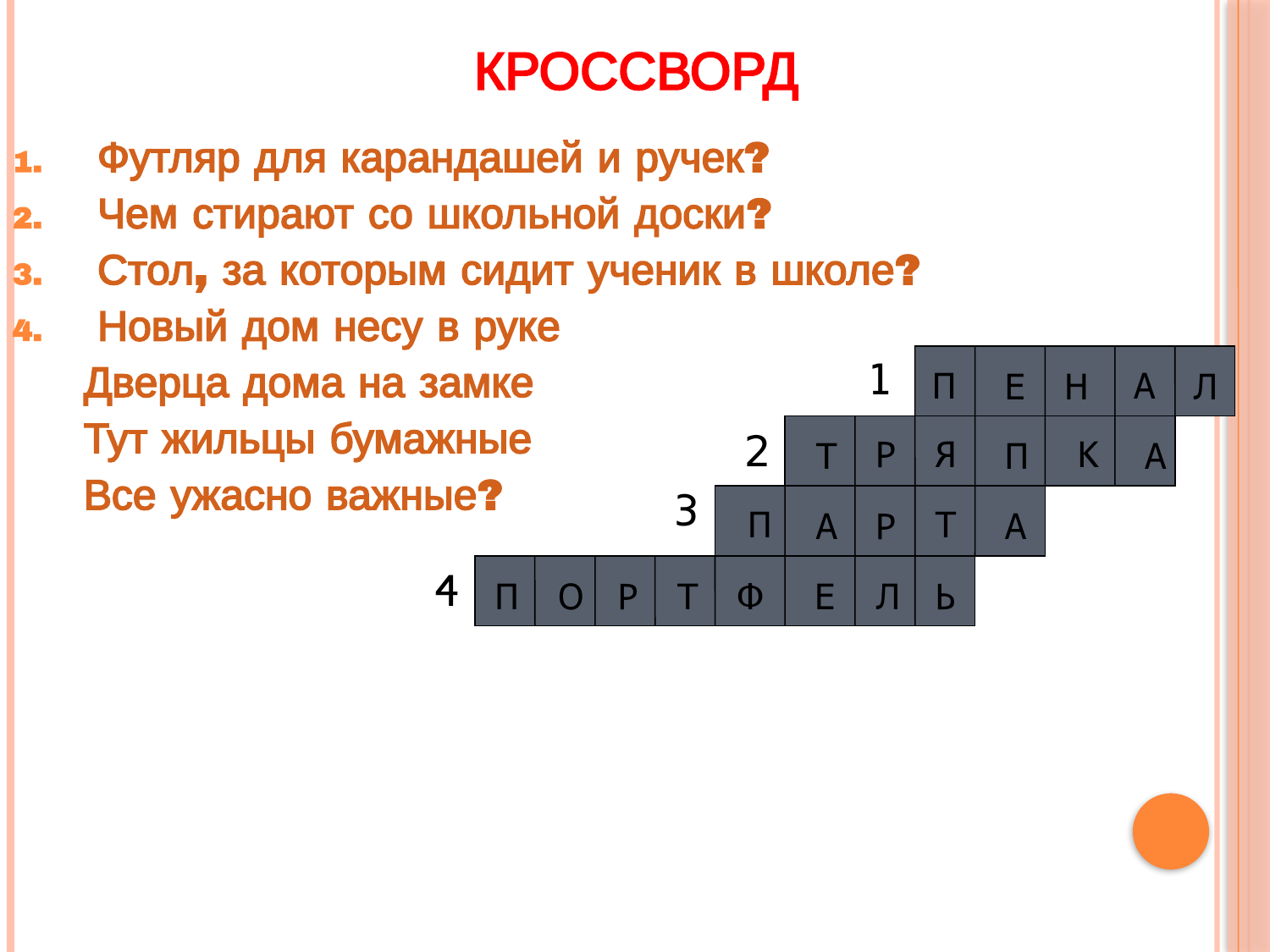

# КРОССВОРД
Футляр для карандашей и ручек?
Чем стирают со школьной доски?
Стол, за которым сидит ученик в школе?
Новый дом несу в руке
     Дверца дома на замке
     Тут жильцы бумажные
     Все ужасно важные?

1

П
А
Е
Н
Л

2
Р
К
Я
Т
П
А
3

Т
П
А
Р
А

4
П
О
Р
Т
Ф
Е
Л
Ь